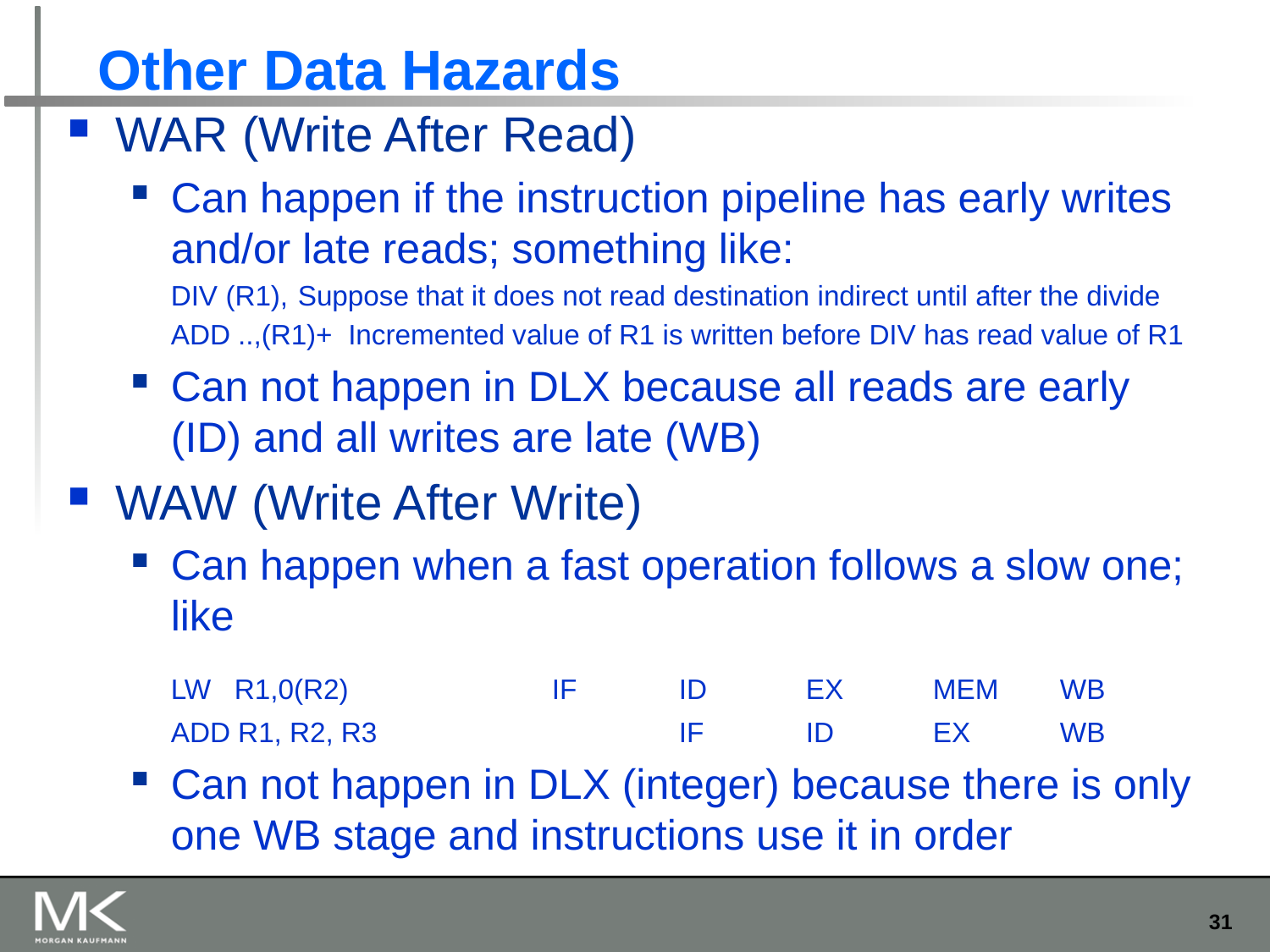

# Other Data Hazards
WAR (Write After Read)
Can happen if the instruction pipeline has early writes and/or late reads; something like:
	DIV (R1), 	Suppose that it does not read destination indirect until after the divide
	ADD ..,(R1)+  Incremented value of R1 is written before DIV has read value of R1
Can not happen in DLX because all reads are early (ID) and all writes are late (WB)
WAW (Write After Write)
Can happen when a fast operation follows a slow one; like
	LW   R1,0(R2)		IF	ID	EX	MEM	WB
	ADD R1, R2, R3			IF	ID	EX	WB
Can not happen in DLX (integer) because there is only one WB stage and instructions use it in order